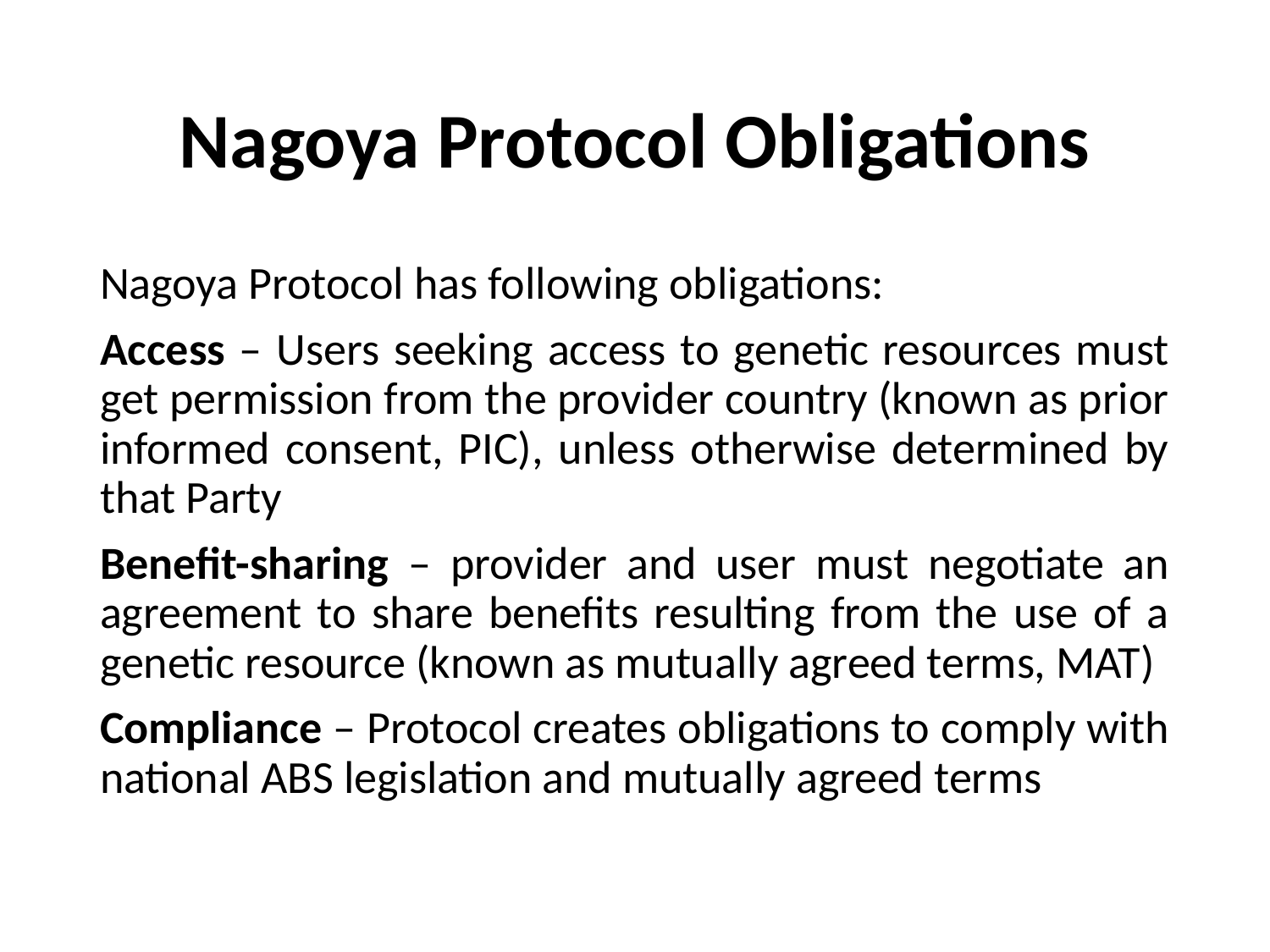

# Nagoya Protocol Obligations
Nagoya Protocol has following obligations:
Access – Users seeking access to genetic resources must get permission from the provider country (known as prior informed consent, PIC), unless otherwise determined by that Party
Benefit-sharing – provider and user must negotiate an agreement to share benefits resulting from the use of a genetic resource (known as mutually agreed terms, MAT)
Compliance – Protocol creates obligations to comply with national ABS legislation and mutually agreed terms